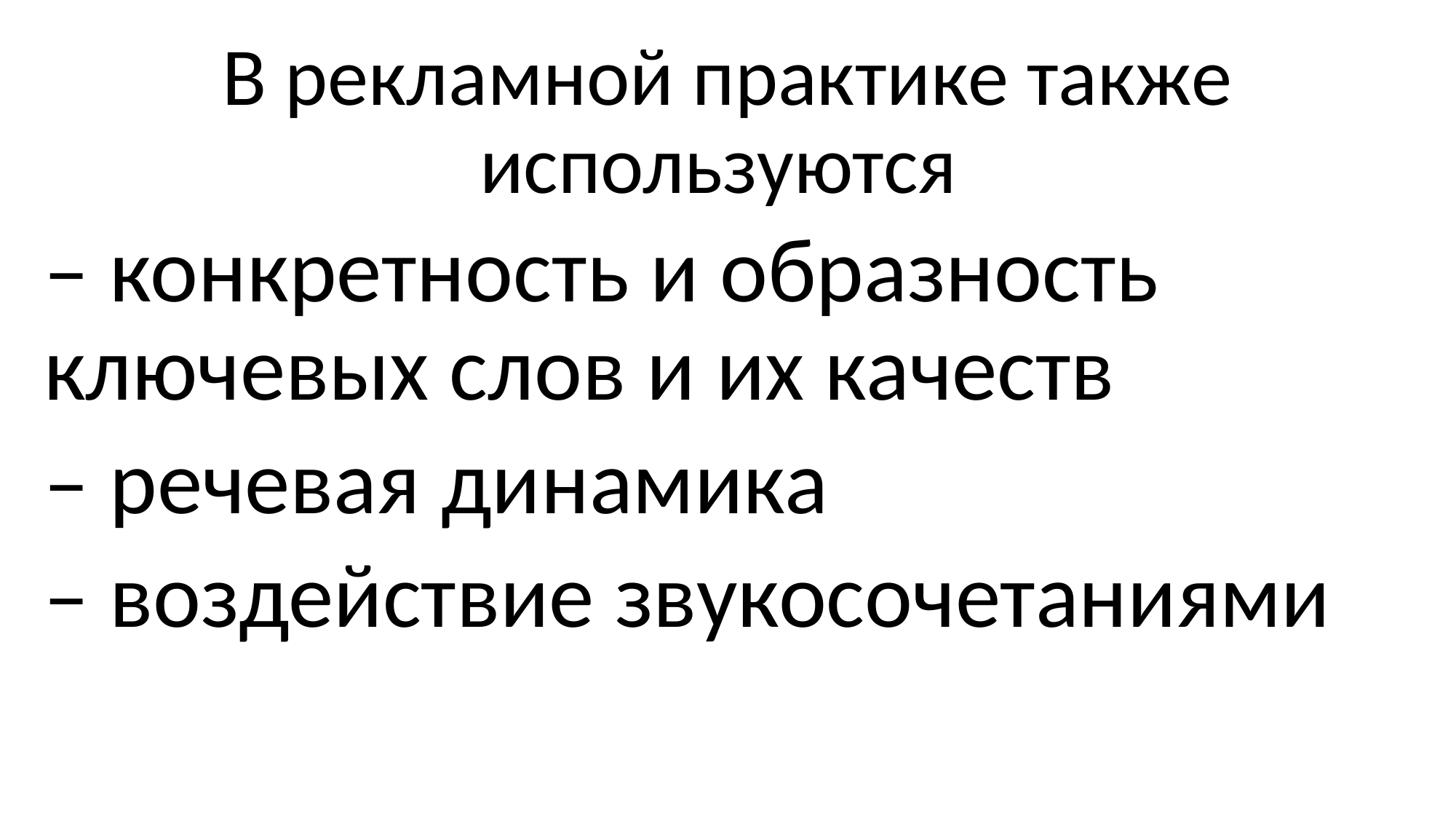

# В рекламной практике также используются
– конкретность и образность ключевых слов и их качеств
– речевая динамика
– воздействие звукосочетаниями